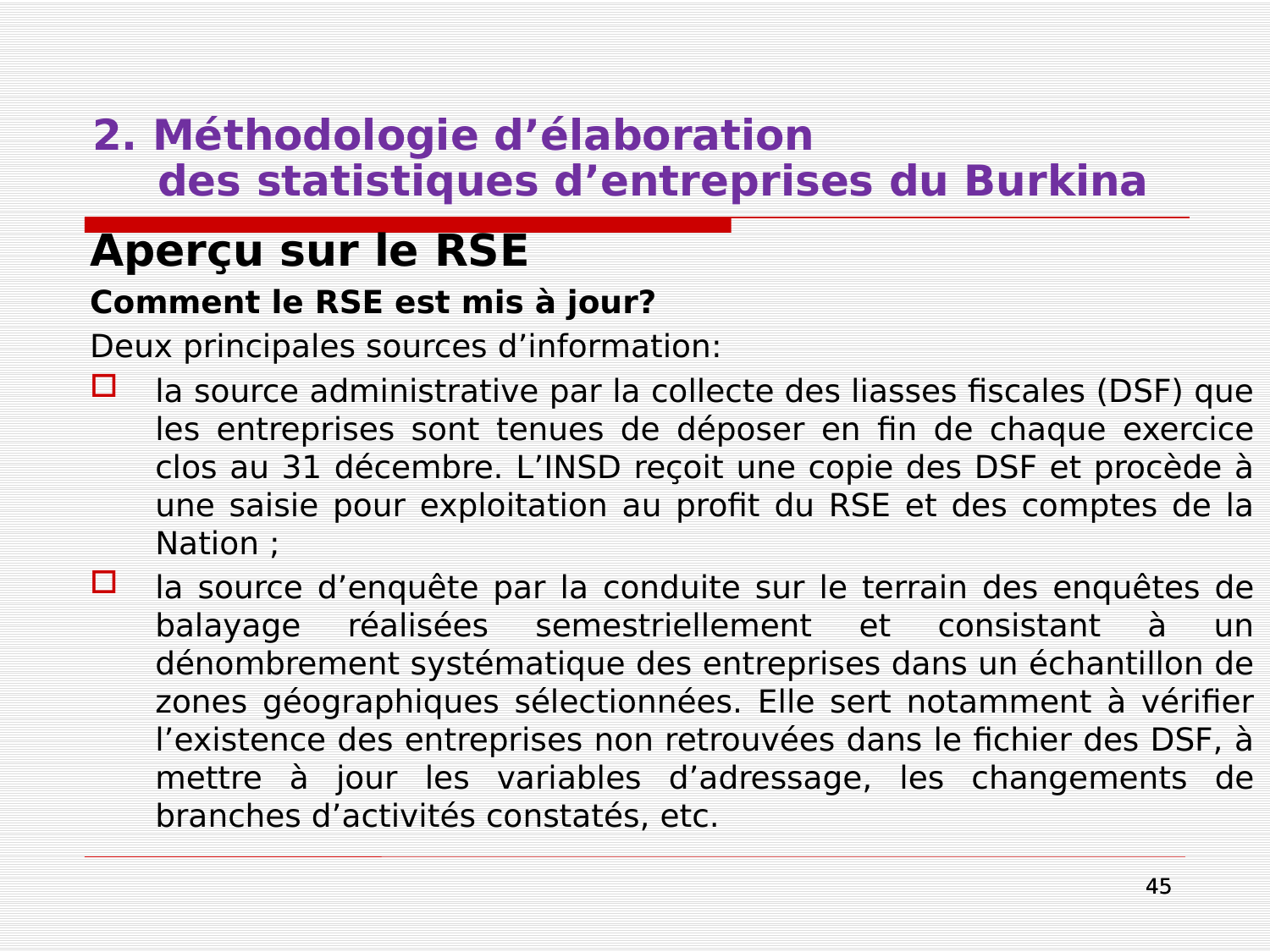

# 2. Méthodologie d’élaboration des statistiques d’entreprises du Burkina
Aperçu sur le RSE
Comment le RSE est mis à jour?
Deux principales sources d’information:
la source administrative par la collecte des liasses fiscales (DSF) que les entreprises sont tenues de déposer en fin de chaque exercice clos au 31 décembre. L’INSD reçoit une copie des DSF et procède à une saisie pour exploitation au profit du RSE et des comptes de la Nation ;
la source d’enquête par la conduite sur le terrain des enquêtes de balayage réalisées semestriellement et consistant à un dénombrement systématique des entreprises dans un échantillon de zones géographiques sélectionnées. Elle sert notamment à vérifier l’existence des entreprises non retrouvées dans le fichier des DSF, à mettre à jour les variables d’adressage, les changements de branches d’activités constatés, etc.

45
45